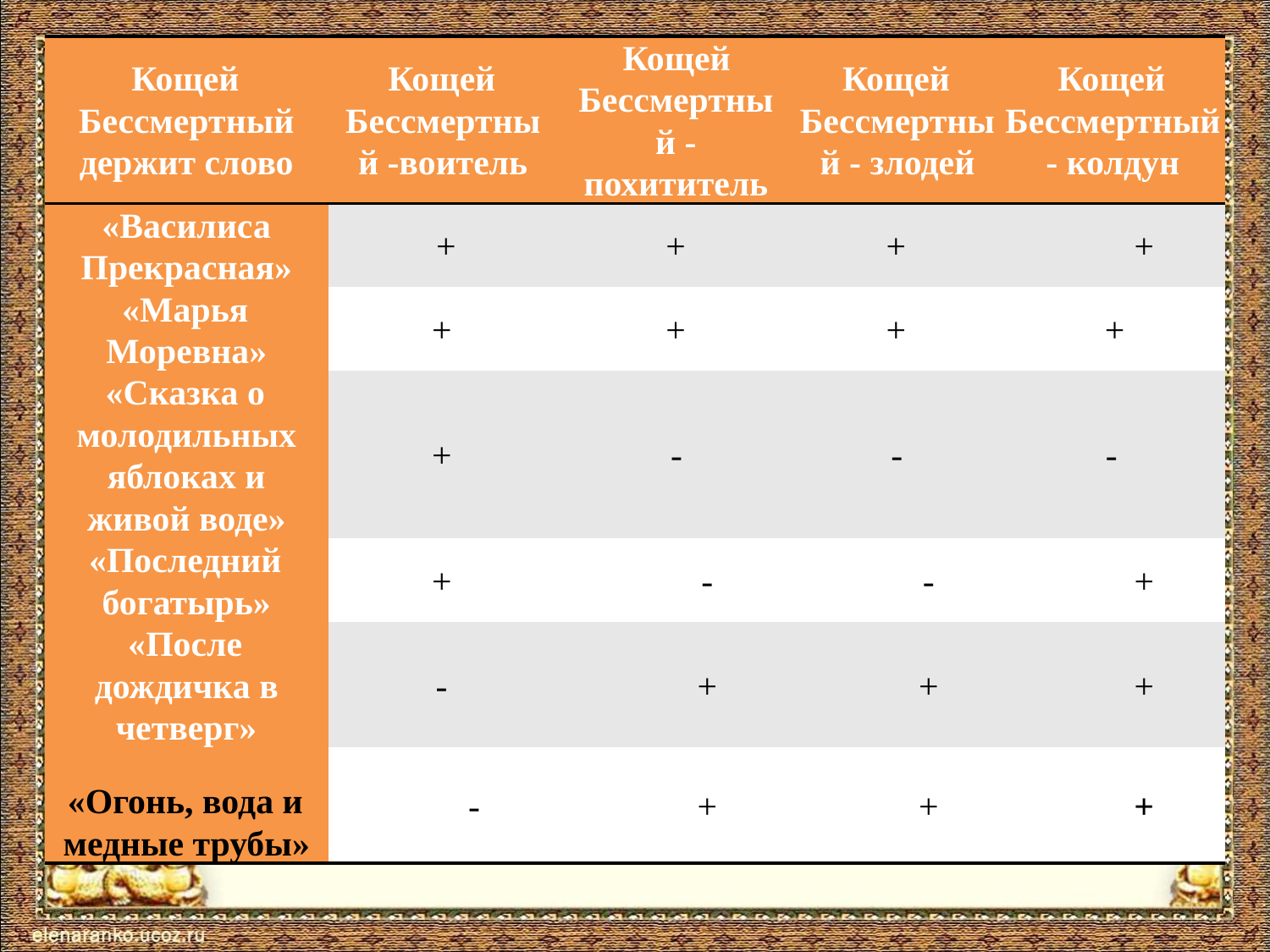

| Кощей Бессмертный держит слово | Кощей Бессмертный -воитель | Кощей Бессмертный -похититель | Кощей Бессмертный - злодей | Кощей Бессмертный - колдун |
| --- | --- | --- | --- | --- |
| «Василиса Прекрасная» | + | + | + | + |
| «Марья Моревна» | + | + | + | + |
| «Сказка о молодильных яблоках и живой воде» | + | - | - | - |
| «Последний богатырь» | + | - | - | + |
| «После дождичка в четверг» | - | + | + | + |
| «Огонь, вода и медные трубы» | - | + | + | + |